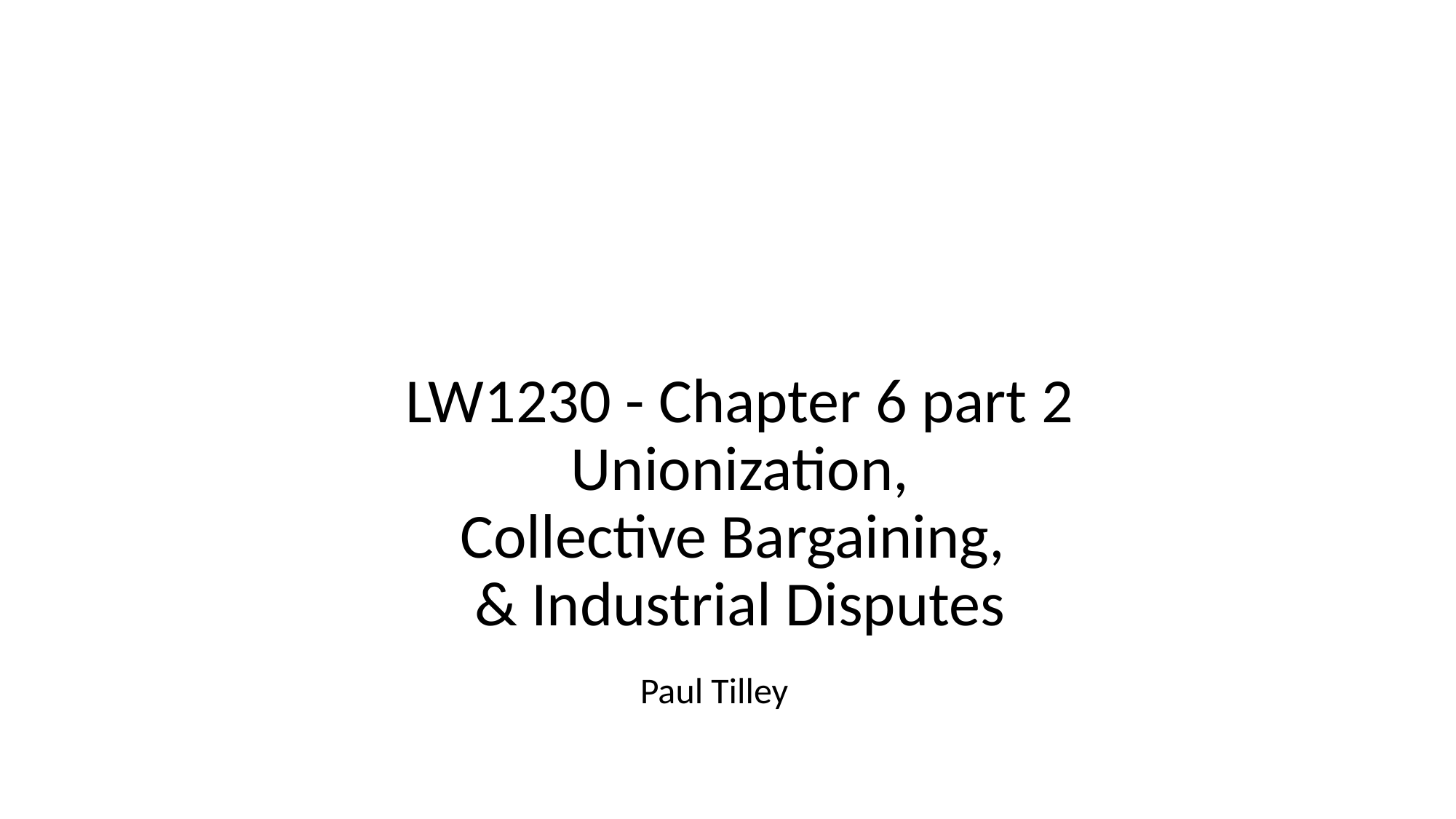

# LW1230 - Chapter 6 part 2 Unionization, Collective Bargaining, & Industrial Disputes
Paul Tilley